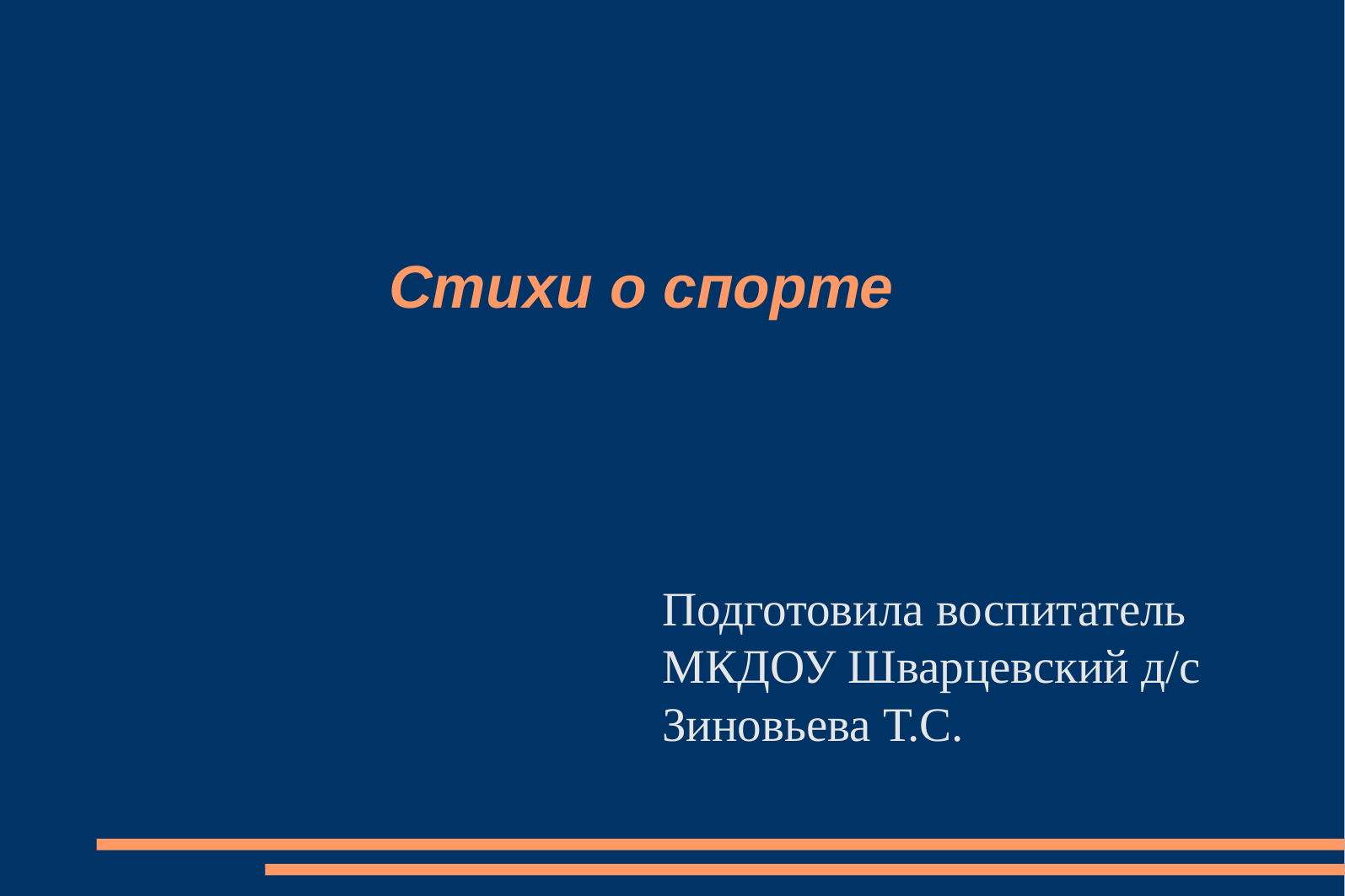

Стихи о спорте
Подготовила воспитатель
МКДОУ Шварцевский д/с
Зиновьева Т.С.